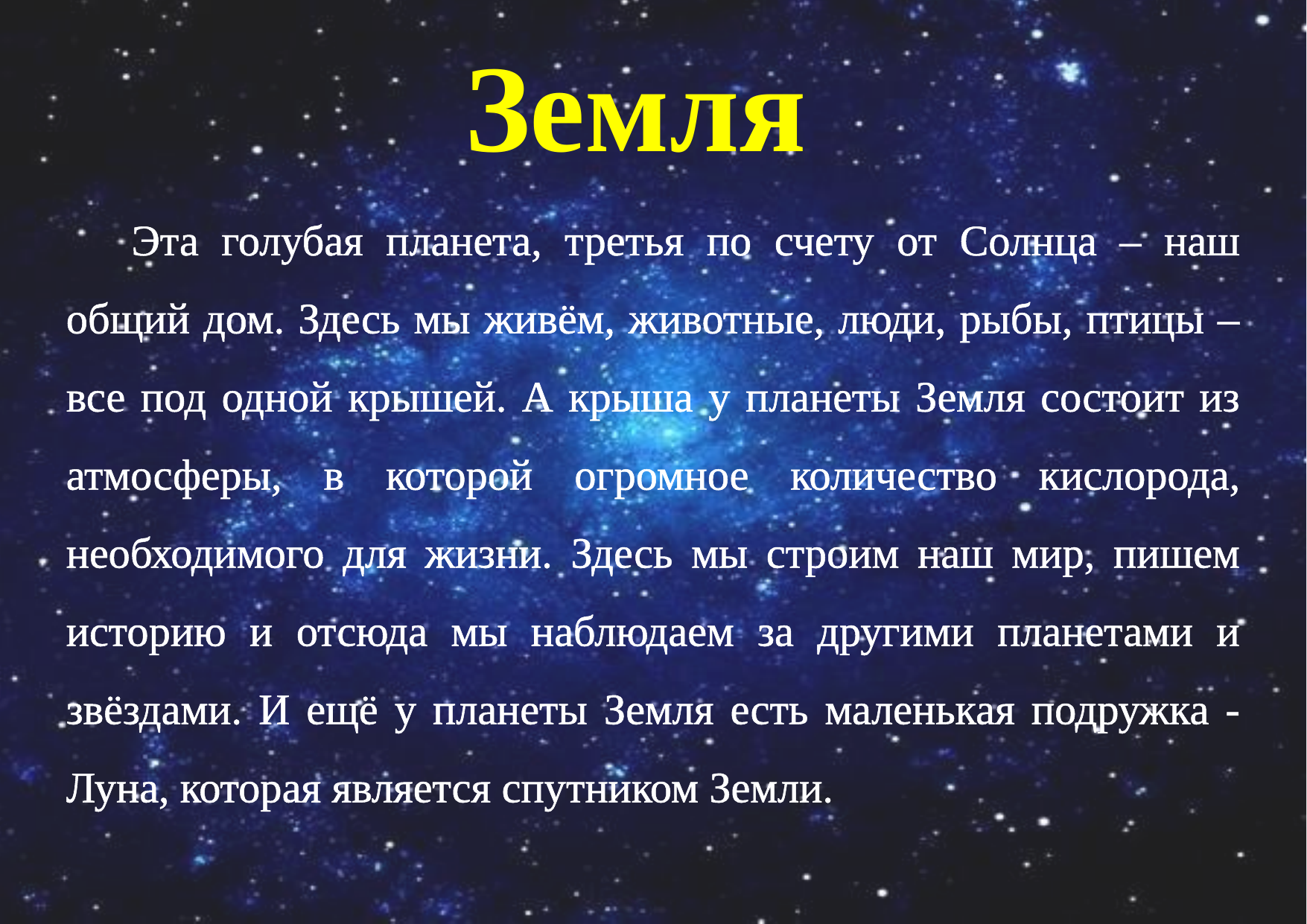

Земля
Эта голубая планета, третья по счету от Солнца – наш общий дом. Здесь мы живём, животные, люди, рыбы, птицы – все под одной крышей. А крыша у планеты Земля состоит из атмосферы, в которой огромное количество кислорода, необходимого для жизни. Здесь мы строим наш мир, пишем историю и отсюда мы наблюдаем за другими планетами и звёздами. И ещё у планеты Земля есть маленькая подружка - Луна, которая является спутником Земли.